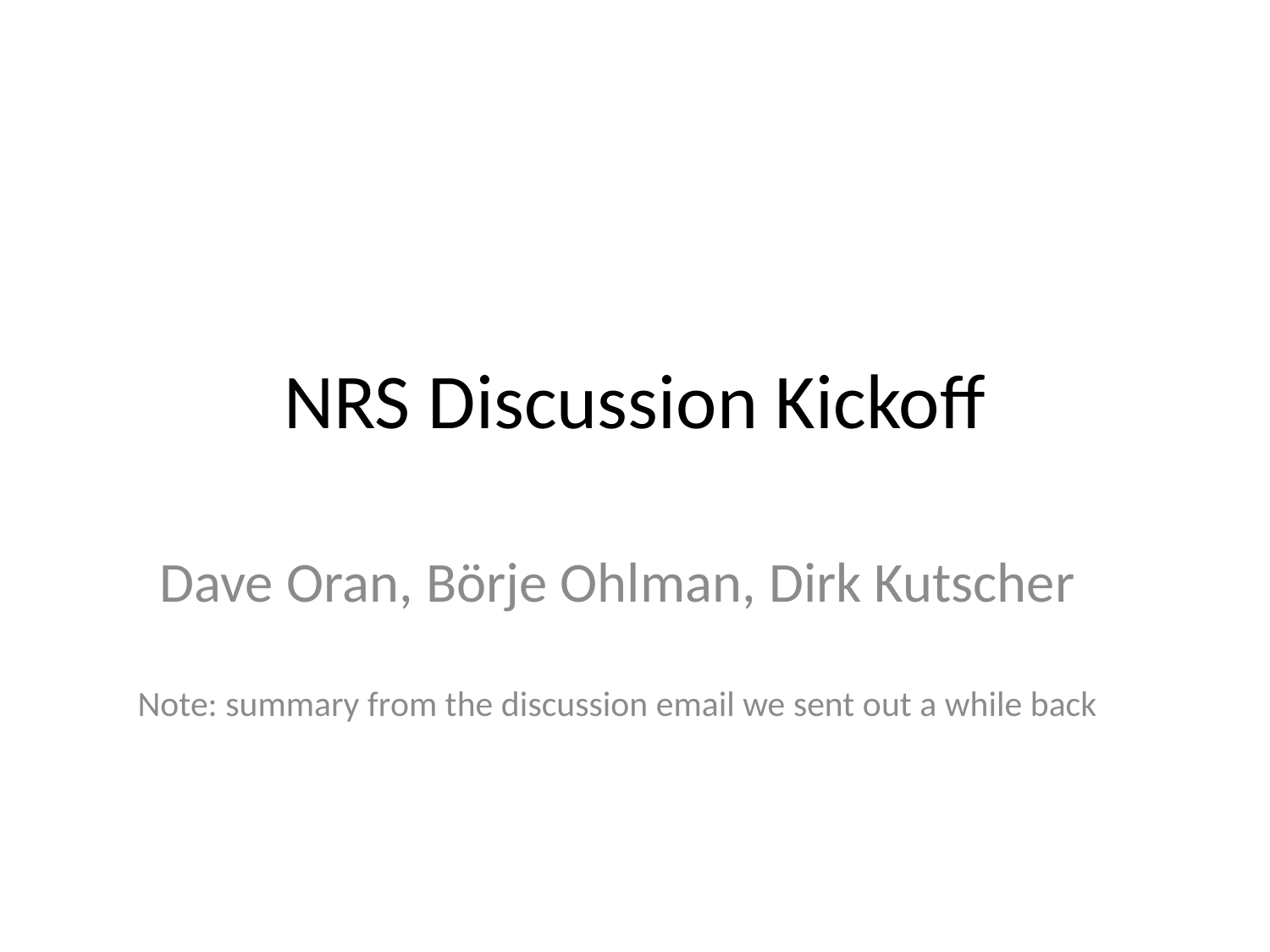

# NRS Discussion Kickoff
Dave Oran, Börje Ohlman, Dirk Kutscher
Note: summary from the discussion email we sent out a while back